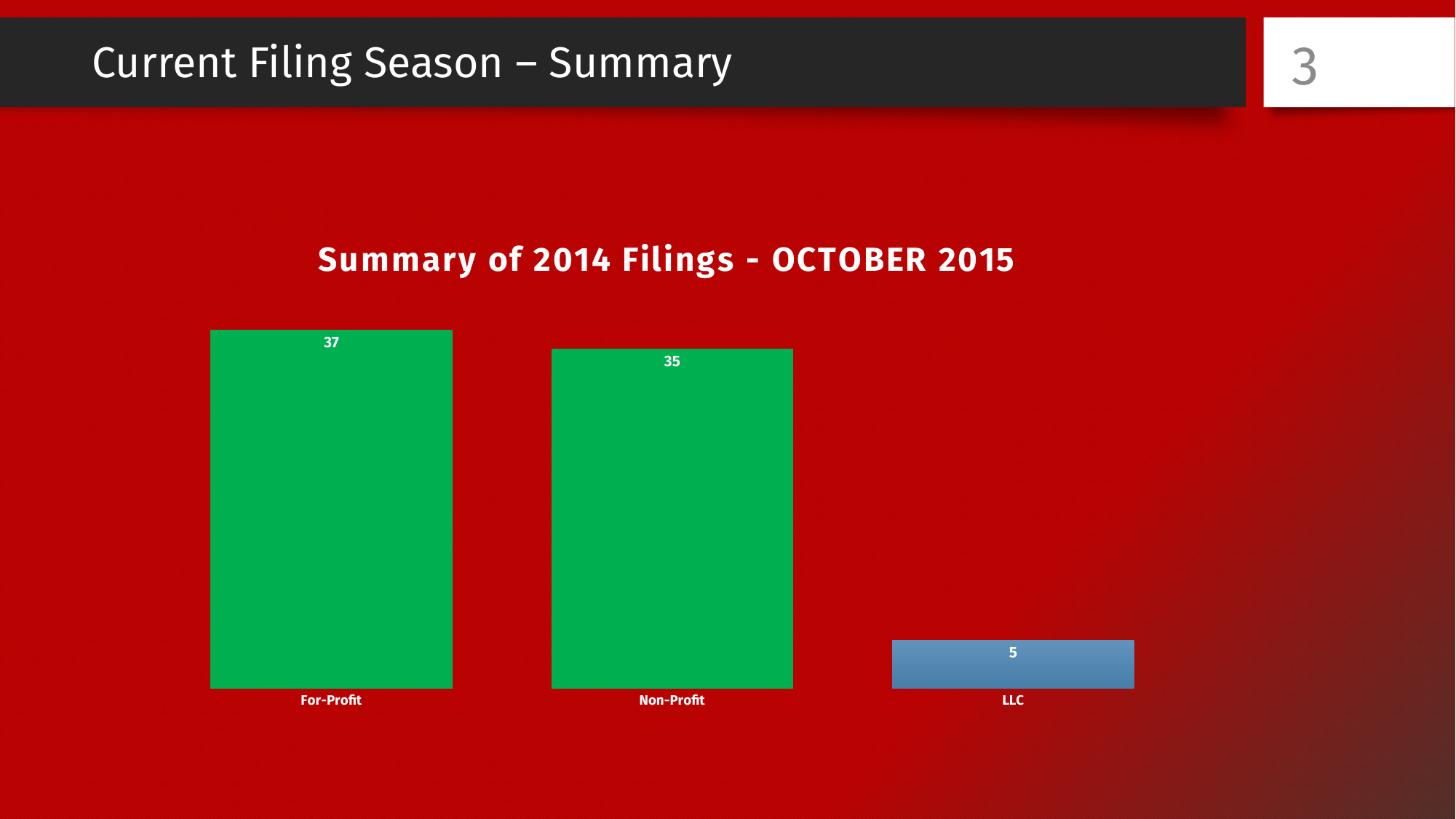

# Current Filing Season – Summary
3

### Chart: Summary of 2014 Filings - OCTOBER 2015

| Category | October     |
|---|---|
| For-Profit | 37.0 |
| Non-Profit | 35.0 |
| LLC | 5.0 |